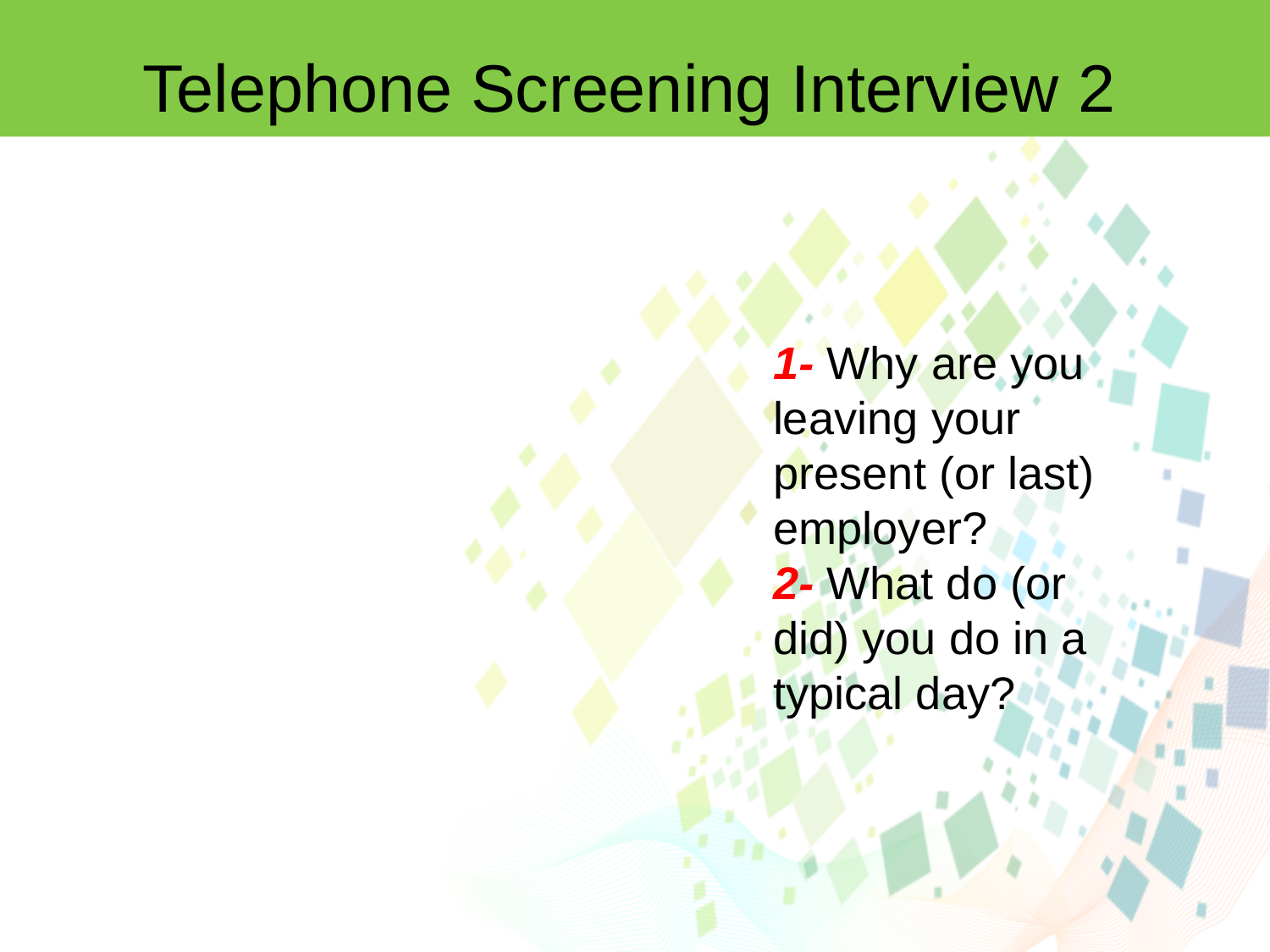

Telephone Screening Interview 2
1- Why are you leaving your present (or last) employer?
2- What do (or did) you do in a typical day?